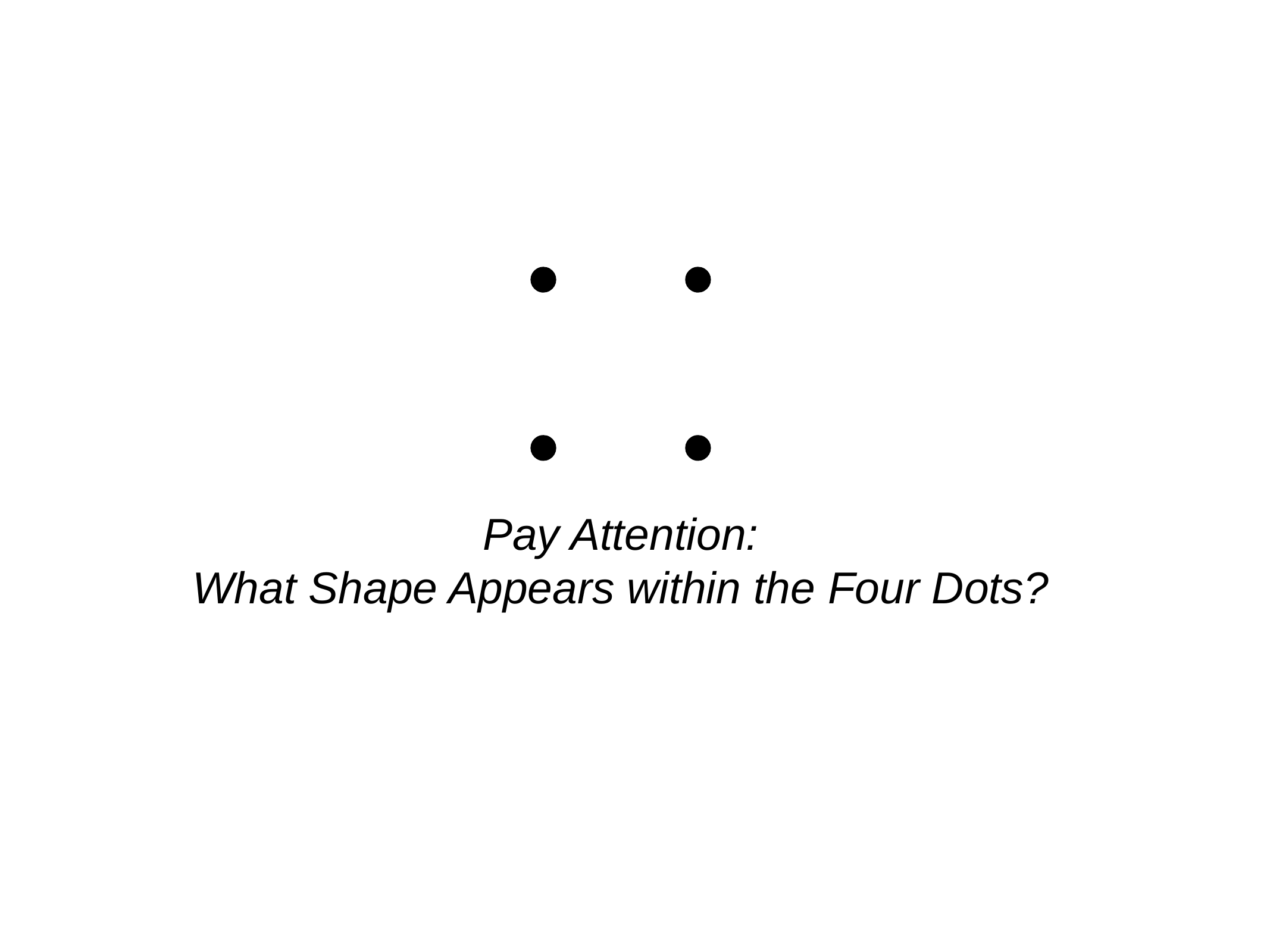

Pay Attention:
What Shape Appears within the Four Dots?